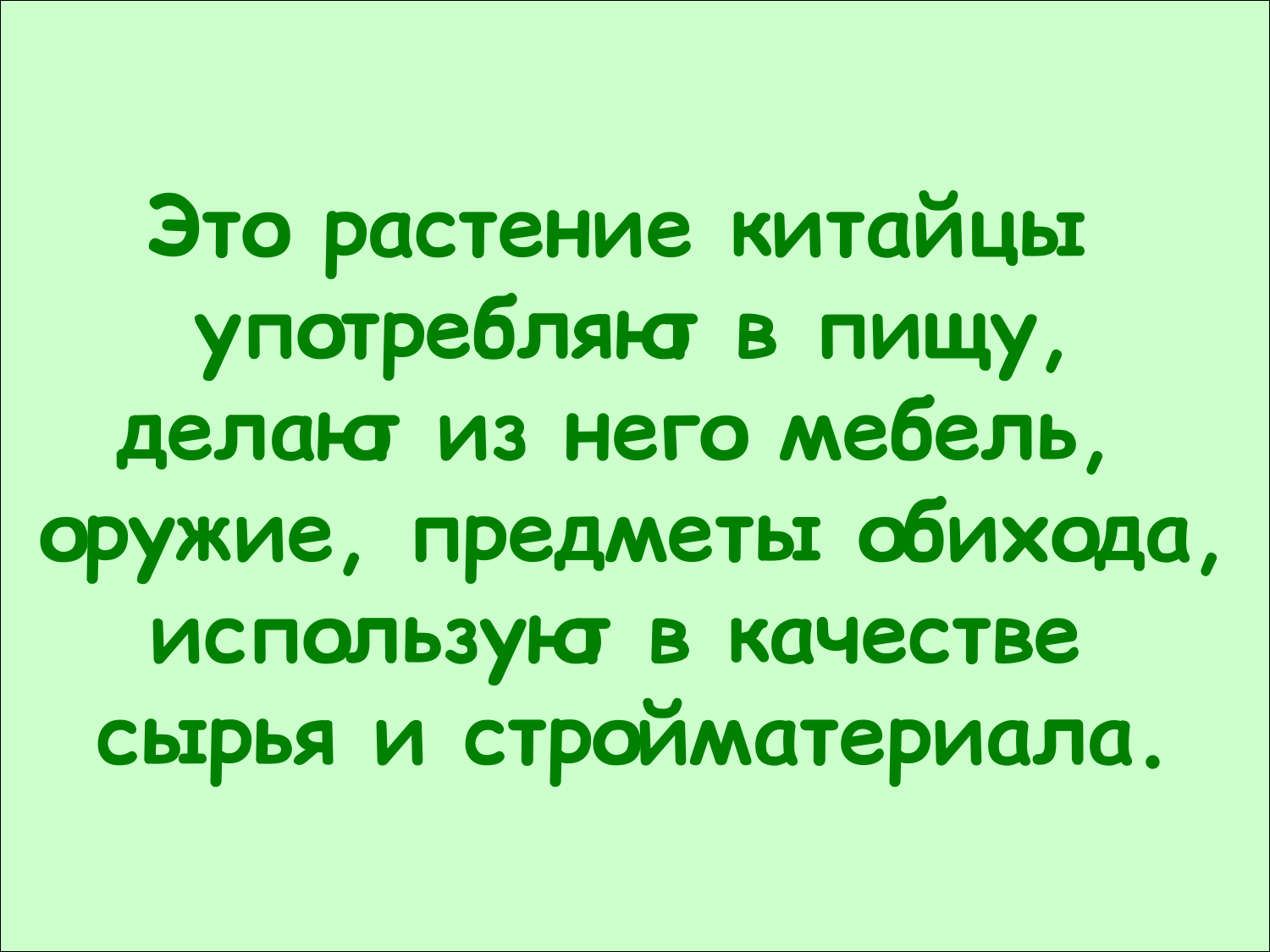

Это растение китайцы
употребляют в пищу,
делают из него мебель,
 оружие, предметы обихода,
используют в качестве
сырья и стройматериала.